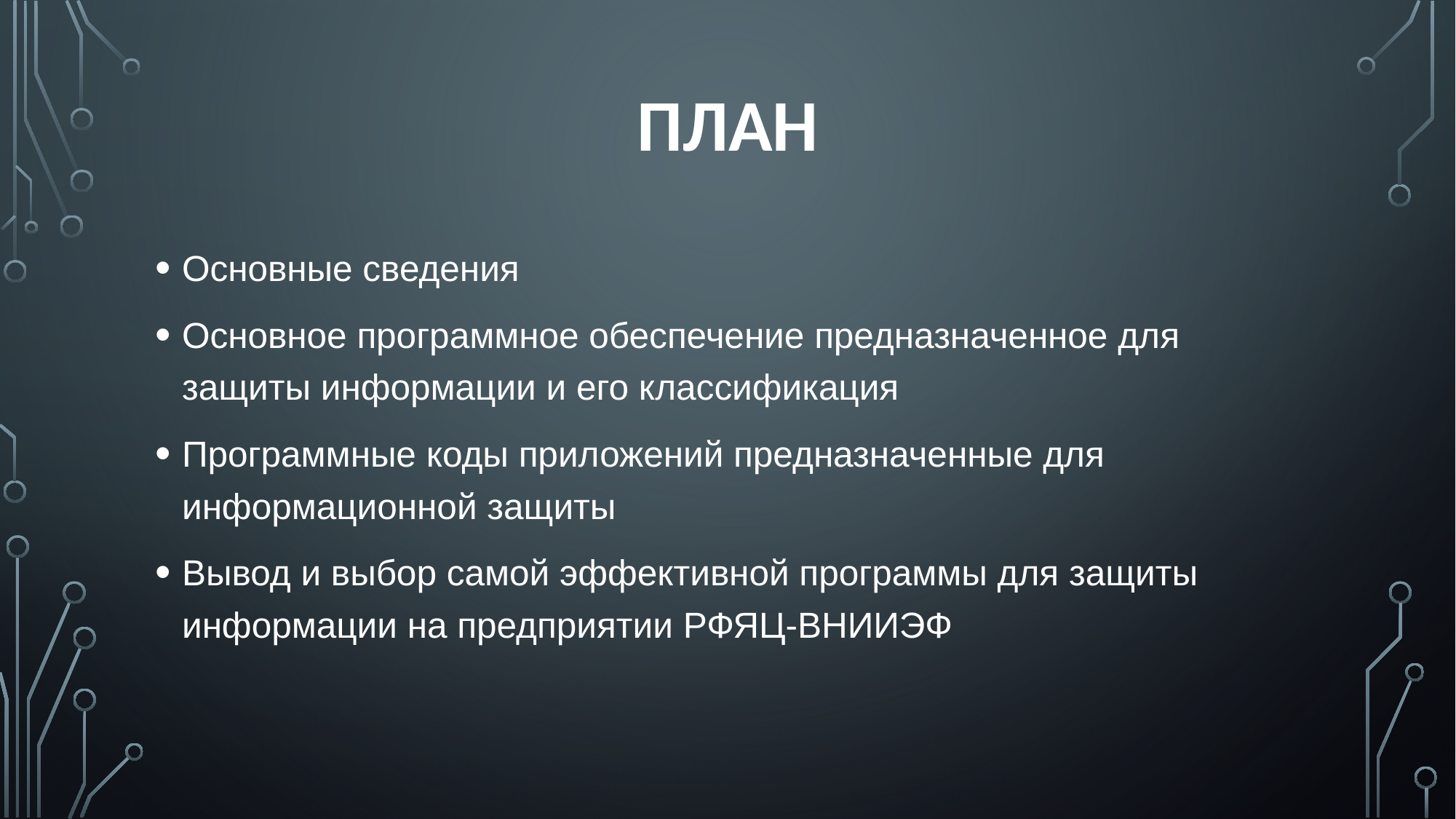

# План
Основные сведения
Основное программное обеспечение предназначенное для защиты информации и его классификация
Программные коды приложений предназначенные для информационной защиты
Вывод и выбор самой эффективной программы для защиты информации на предприятии РФЯЦ-ВНИИЭФ